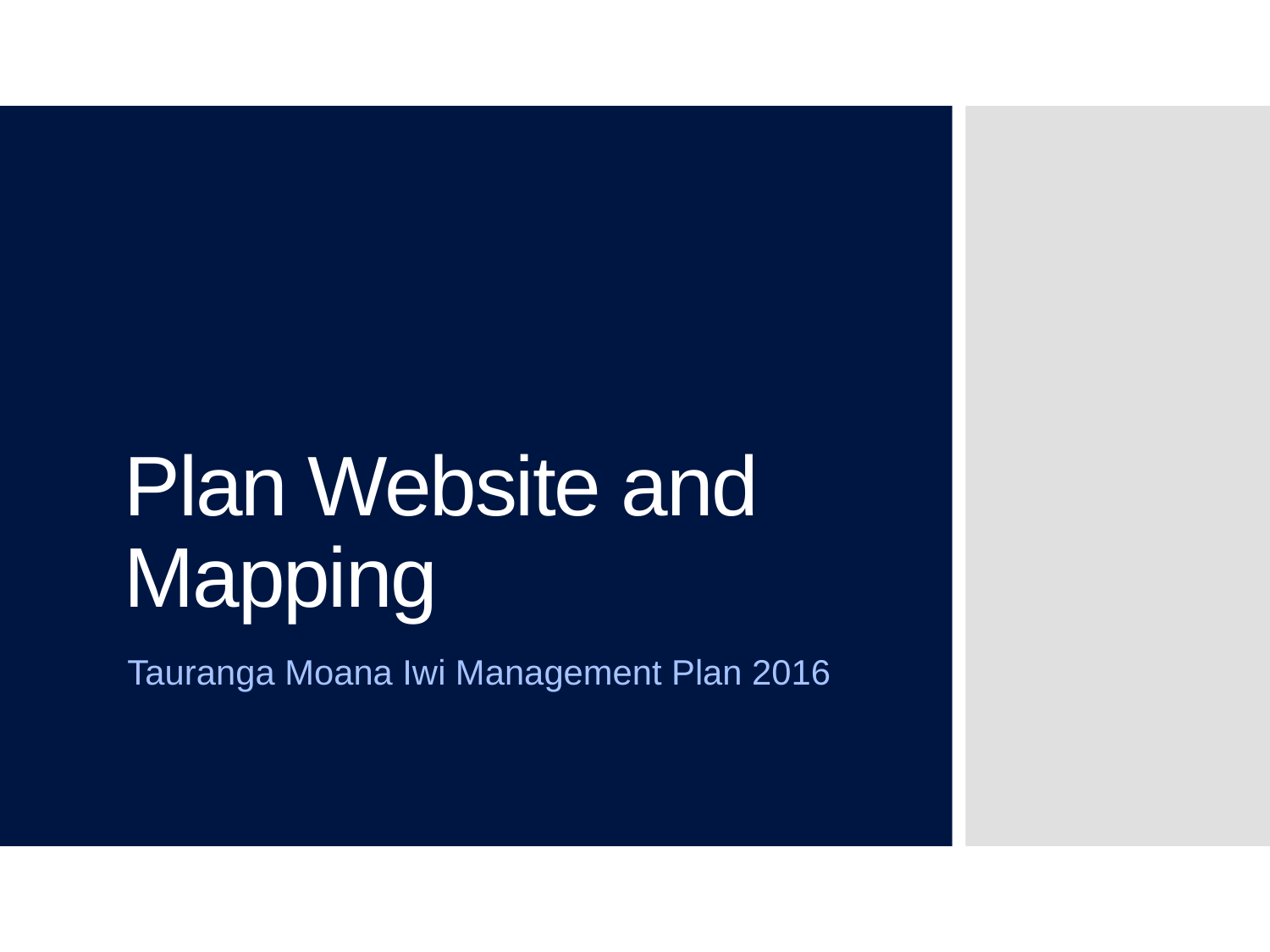

# Plan Website and Mapping
Tauranga Moana Iwi Management Plan 2016